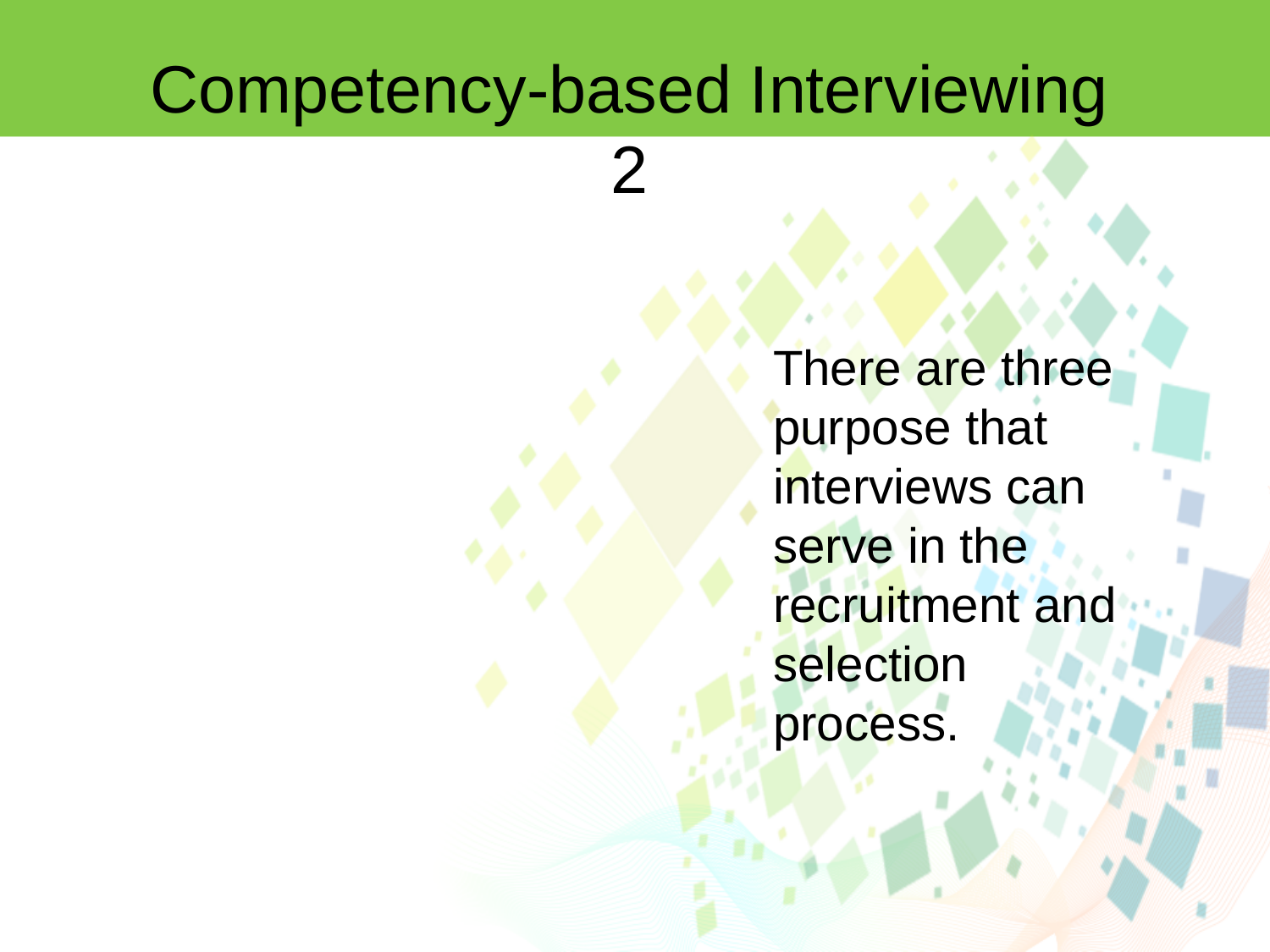

Competency-based Interviewing 2
There are three purpose that interviews can serve in the recruitment and selection process.